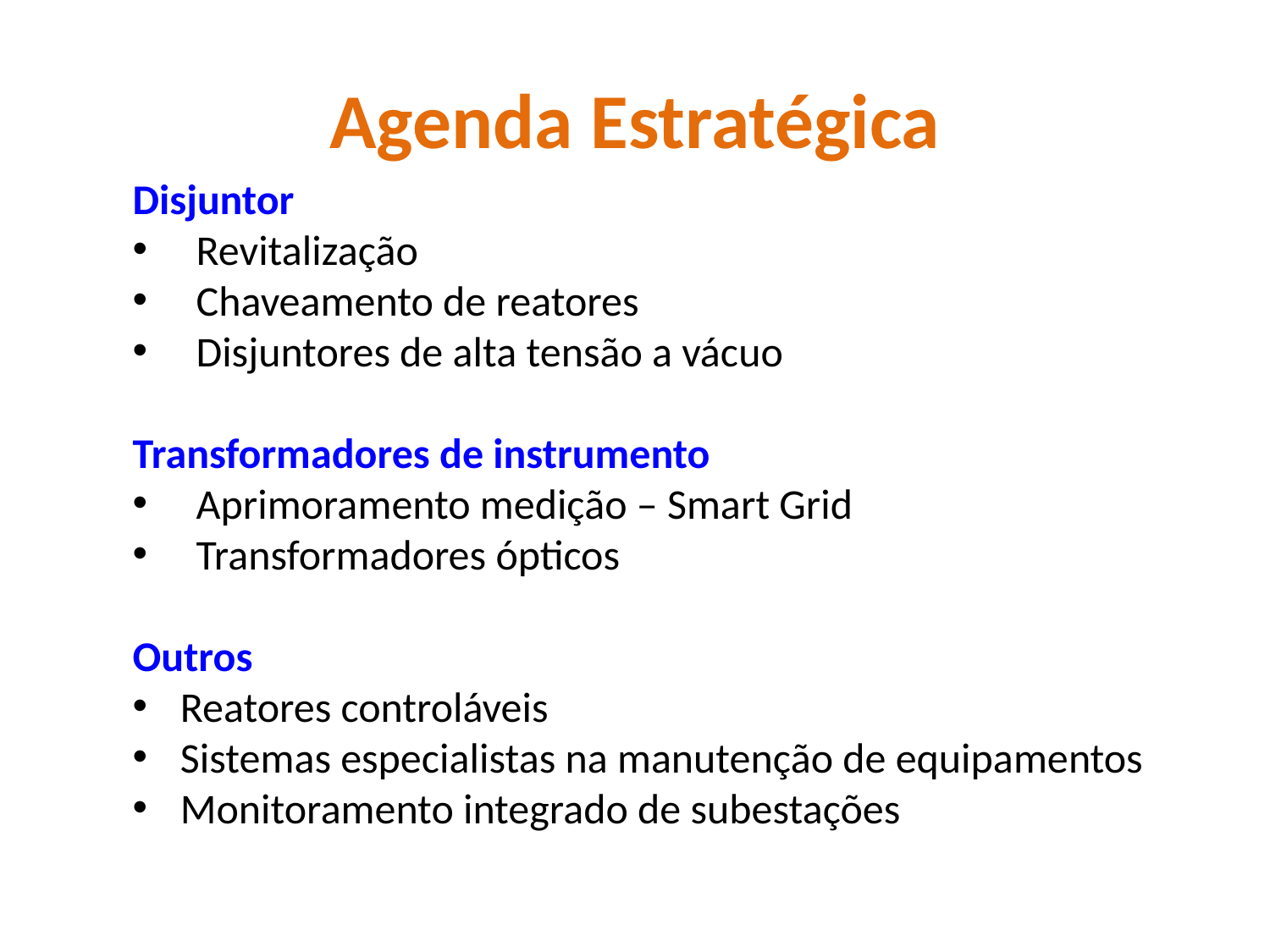

# Agenda Estratégica
Disjuntor
Revitalização
Chaveamento de reatores
Disjuntores de alta tensão a vácuo

Transformadores de instrumento
Aprimoramento medição – Smart Grid
Transformadores ópticos

Outros
Reatores controláveis
Sistemas especialistas na manutenção de equipamentos
Monitoramento integrado de subestações